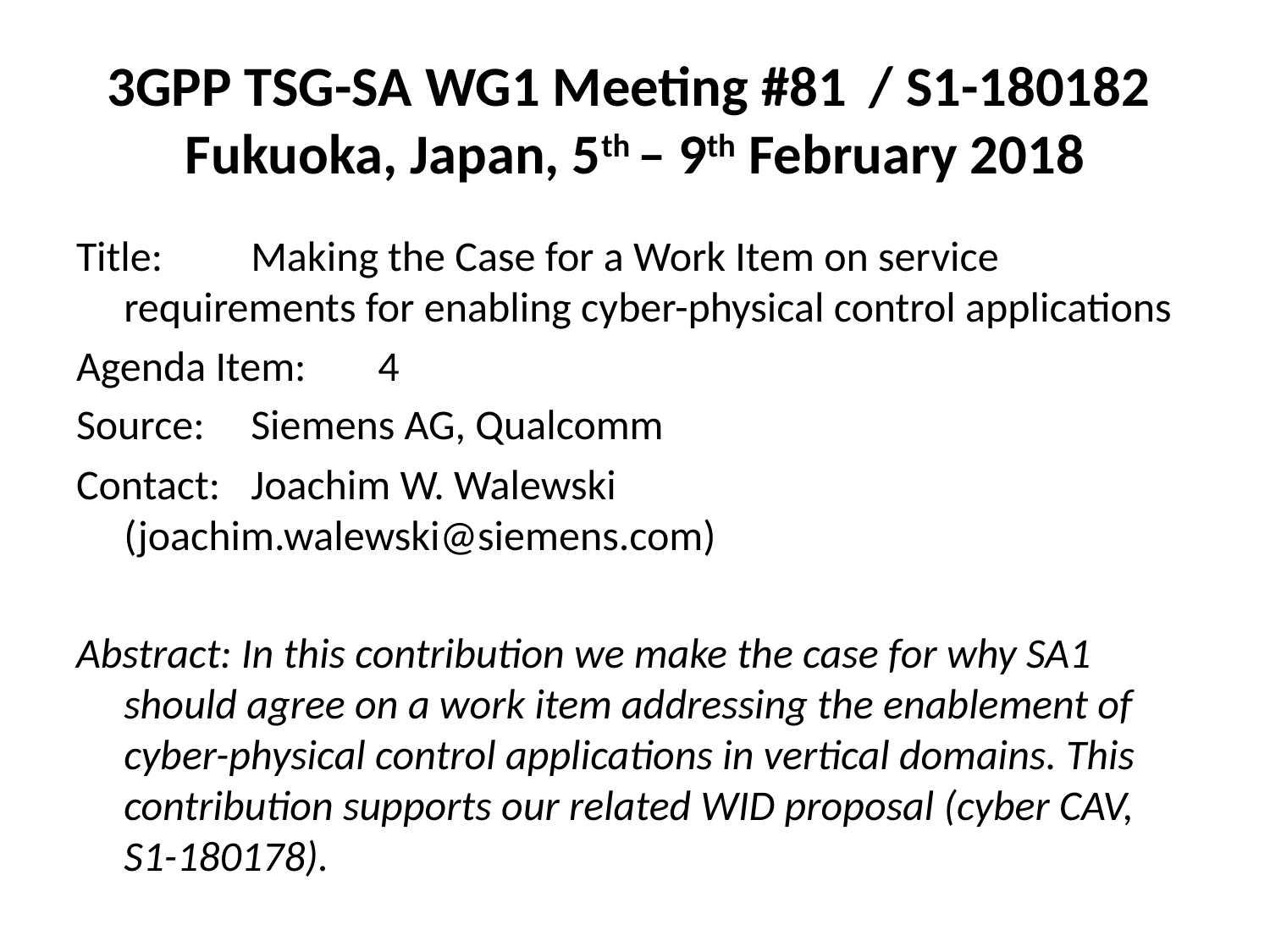

# 3GPP TSG-SA WG1 Meeting #81	/ S1-180182 Fukuoka, Japan, 5th – 9th February 2018
Title:	Making the Case for a Work Item on service requirements for enabling cyber-physical control applications
Agenda Item:	4
Source:	Siemens AG, Qualcomm
Contact:	Joachim W. Walewski (joachim.walewski@siemens.com)

Abstract: In this contribution we make the case for why SA1 should agree on a work item addressing the enablement of cyber-physical control applications in vertical domains. This contribution supports our related WID proposal (cyber CAV, S1-180178).